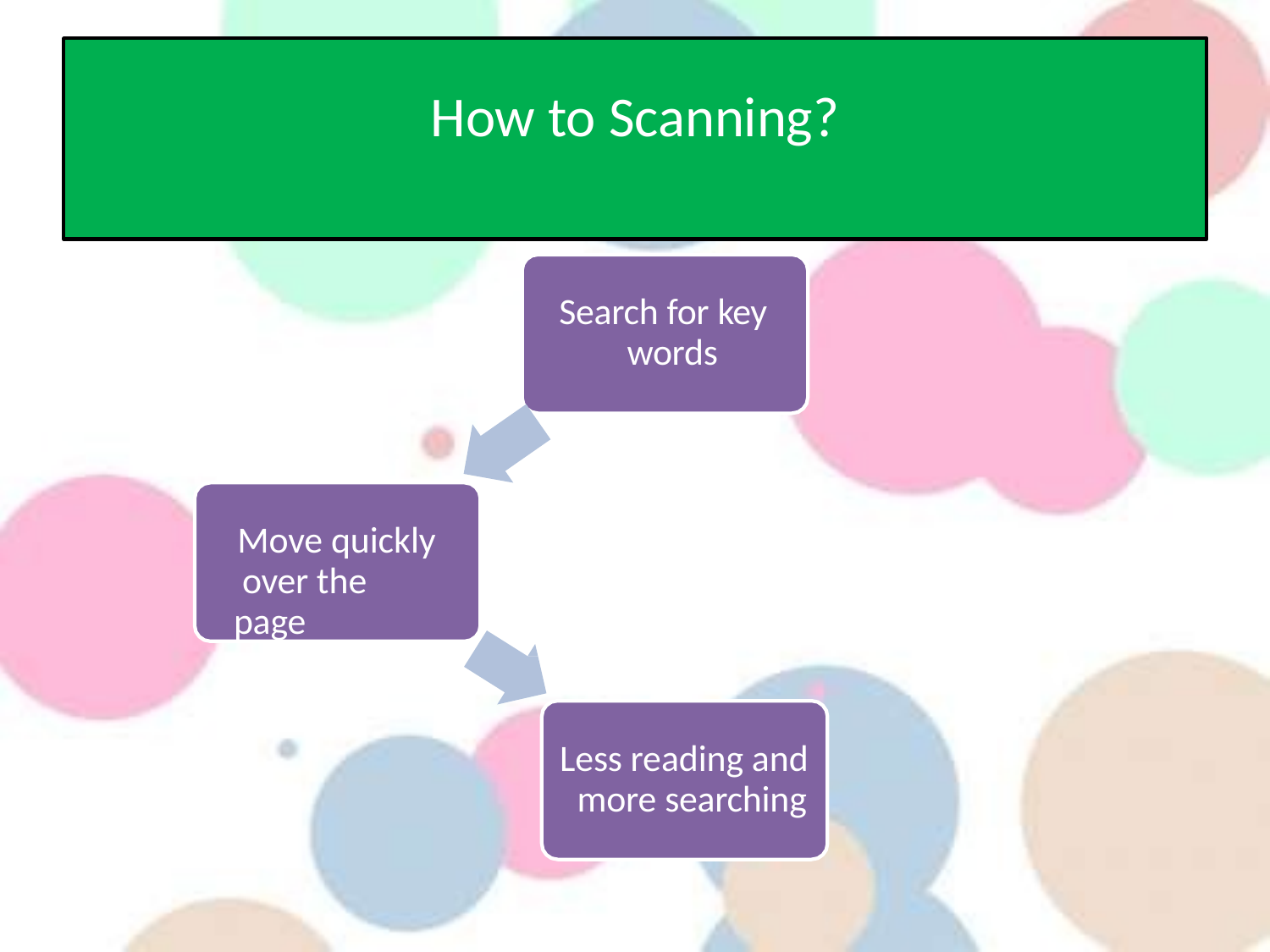

# How to Scanning?

Search for key  words

Move quickly  over the page

Less reading and  more searching